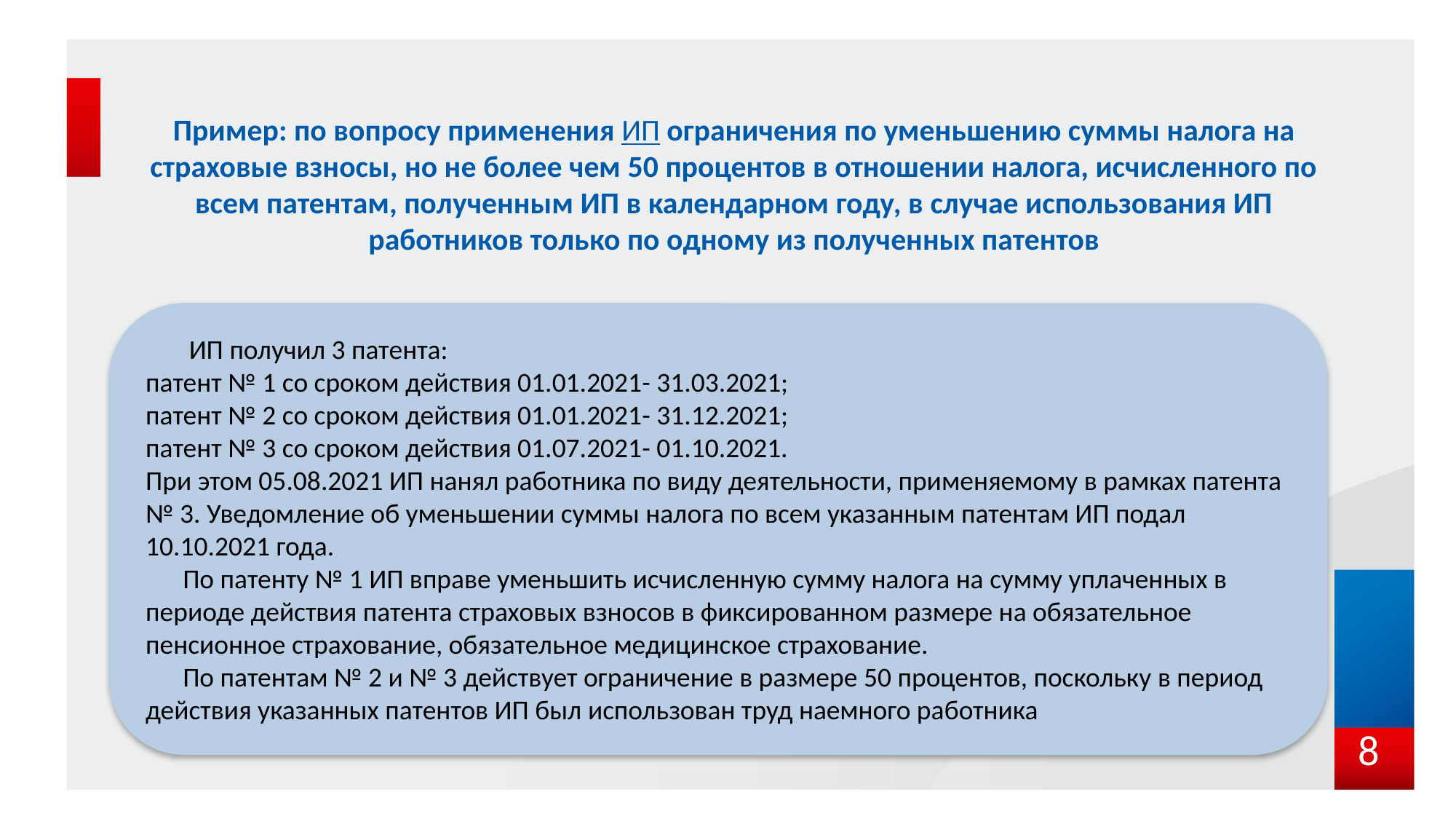

Пример: по вопросу применения ИП ограничения по уменьшению суммы налога на страховые взносы, но не более чем 50 процентов в отношении налога, исчисленного по всем патентам, полученным ИП в календарном году, в случае использования ИП работников только по одному из полученных патентов
       ИП получил 3 патента:
патент № 1 со сроком действия 01.01.2021- 31.03.2021;
патент № 2 со сроком действия 01.01.2021- 31.12.2021;
патент № 3 со сроком действия 01.07.2021- 01.10.2021.
При этом 05.08.2021 ИП нанял работника по виду деятельности, применяемому в рамках патента № 3. Уведомление об уменьшении суммы налога по всем указанным патентам ИП подал 10.10.2021 года.
      По патенту № 1 ИП вправе уменьшить исчисленную сумму налога на сумму уплаченных в периоде действия патента страховых взносов в фиксированном размере на обязательное пенсионное страхование, обязательное медицинское страхование.
      По патентам № 2 и № 3 действует ограничение в размере 50 процентов, поскольку в период действия указанных патентов ИП был использован труд наемного работника
8